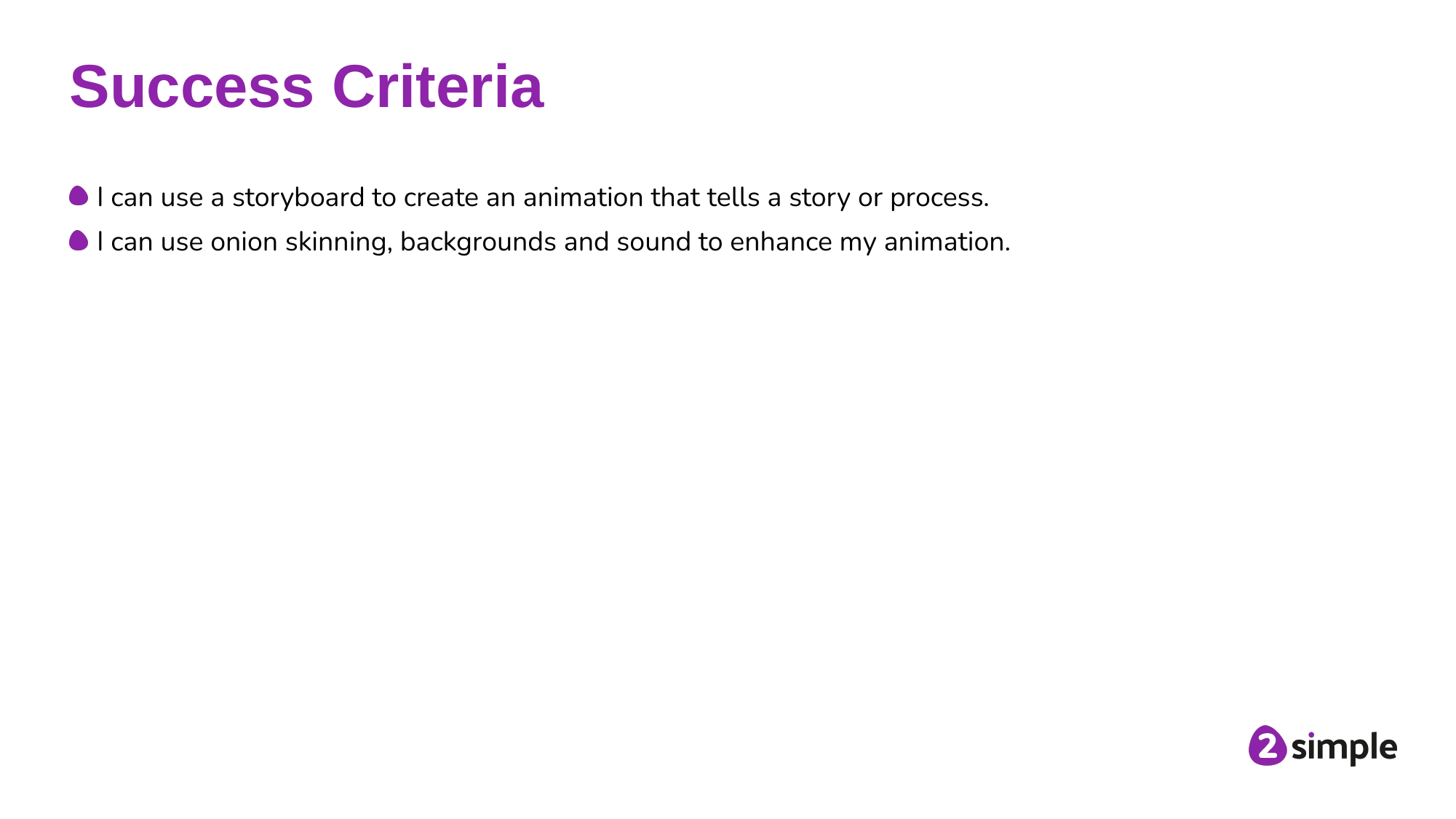

# Success Criteria
I can use a storyboard to create an animation that tells a story or process.
I can use onion skinning, backgrounds and sound to enhance my animation.